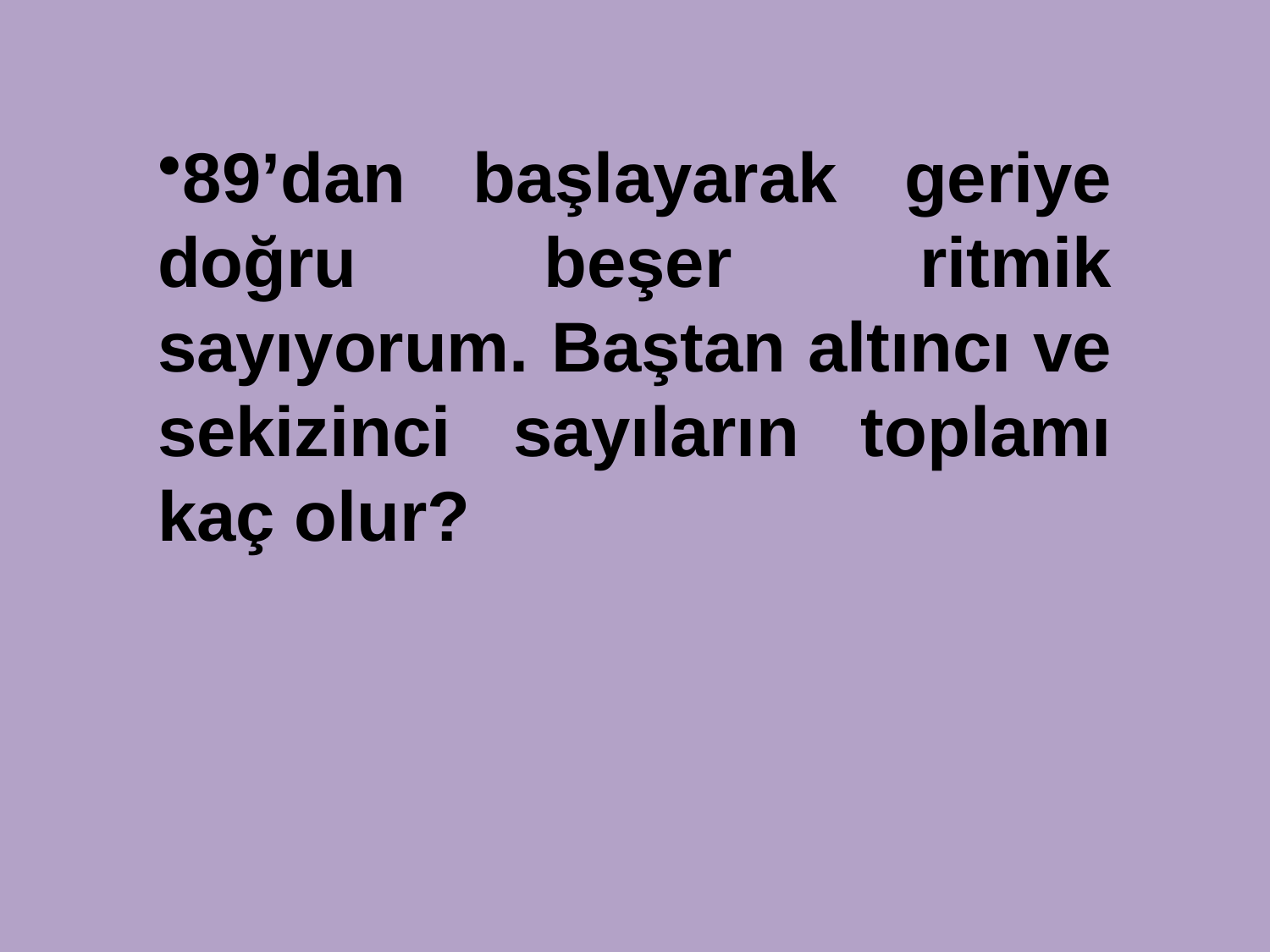

89’dan başlayarak geriye doğru beşer ritmik sayıyorum. Baştan altıncı ve sekizinci sayıların toplamı kaç olur?